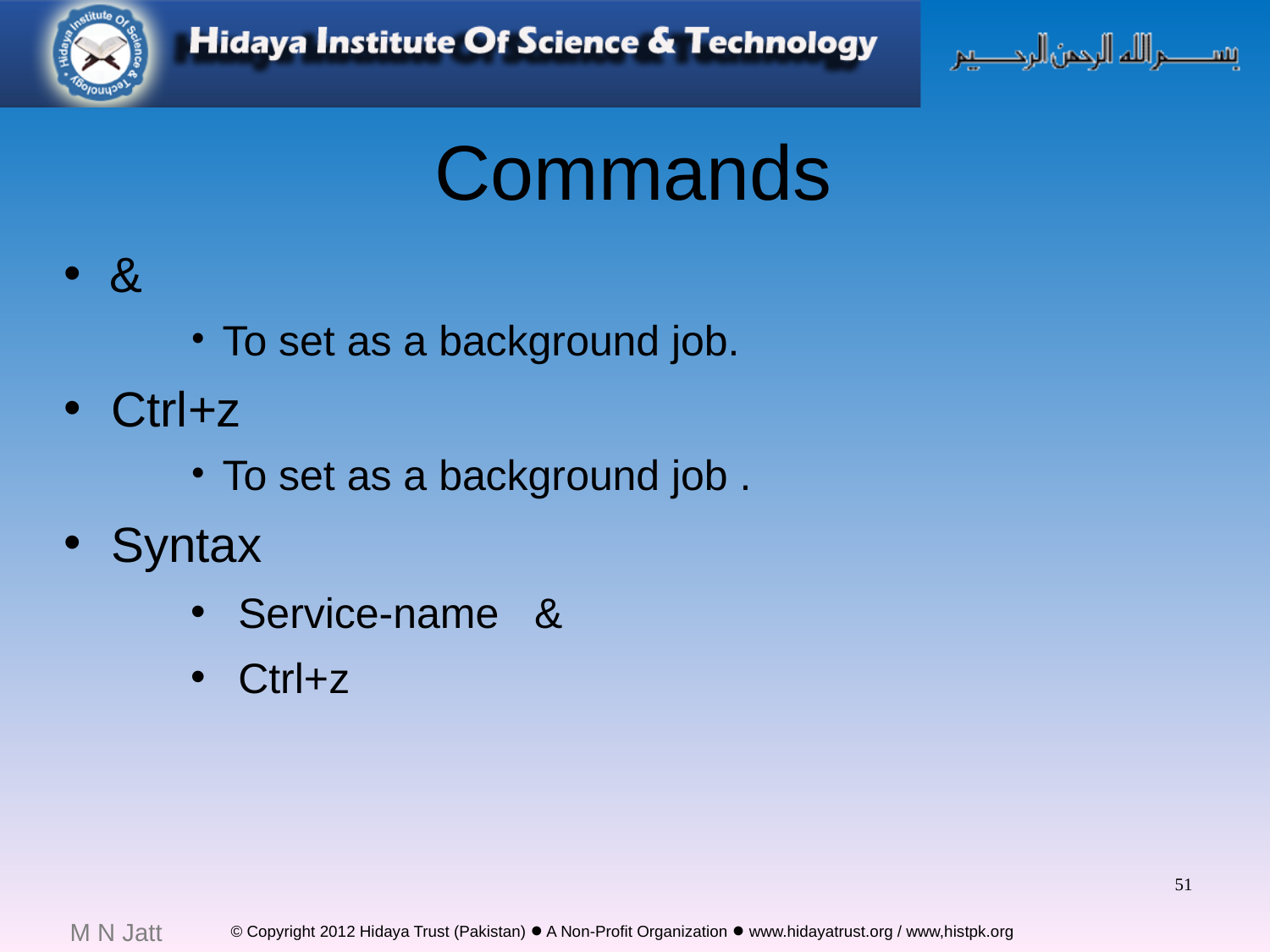

# Commands
&
To set as a background job.
Ctrl+z
To set as a background job .
Syntax
Service-name   &
Ctrl+z

51